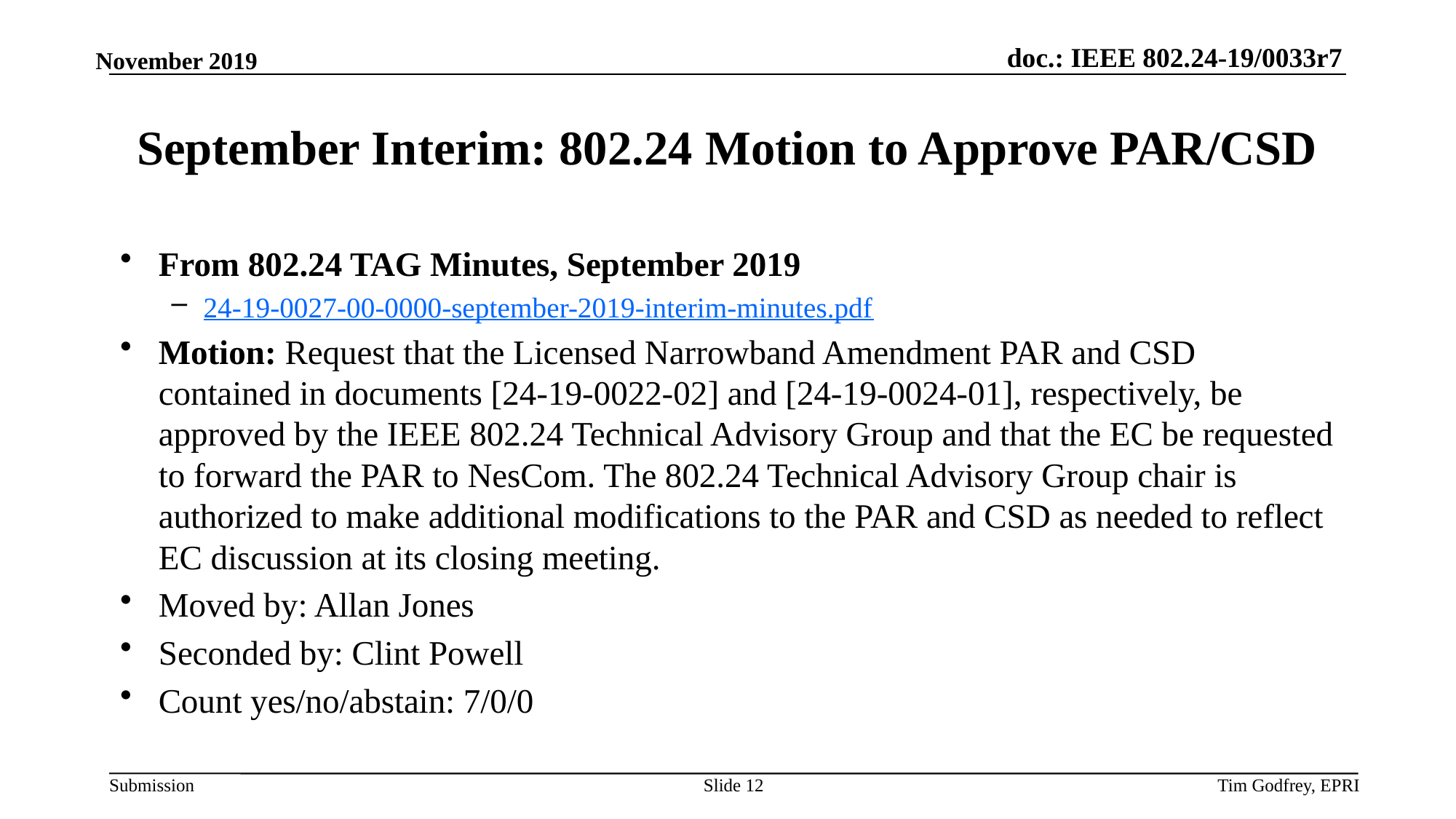

# September Interim: 802.24 Motion to Approve PAR/CSD
From 802.24 TAG Minutes, September 2019
24-19-0027-00-0000-september-2019-interim-minutes.pdf
Motion: Request that the Licensed Narrowband Amendment PAR and CSD contained in documents [24-19-0022-02] and [24-19-0024-01], respectively, be approved by the IEEE 802.24 Technical Advisory Group and that the EC be requested to forward the PAR to NesCom. The 802.24 Technical Advisory Group chair is authorized to make additional modifications to the PAR and CSD as needed to reflect EC discussion at its closing meeting.
Moved by: Allan Jones
Seconded by: Clint Powell
Count yes/no/abstain: 7/0/0
Slide 12
Tim Godfrey, EPRI